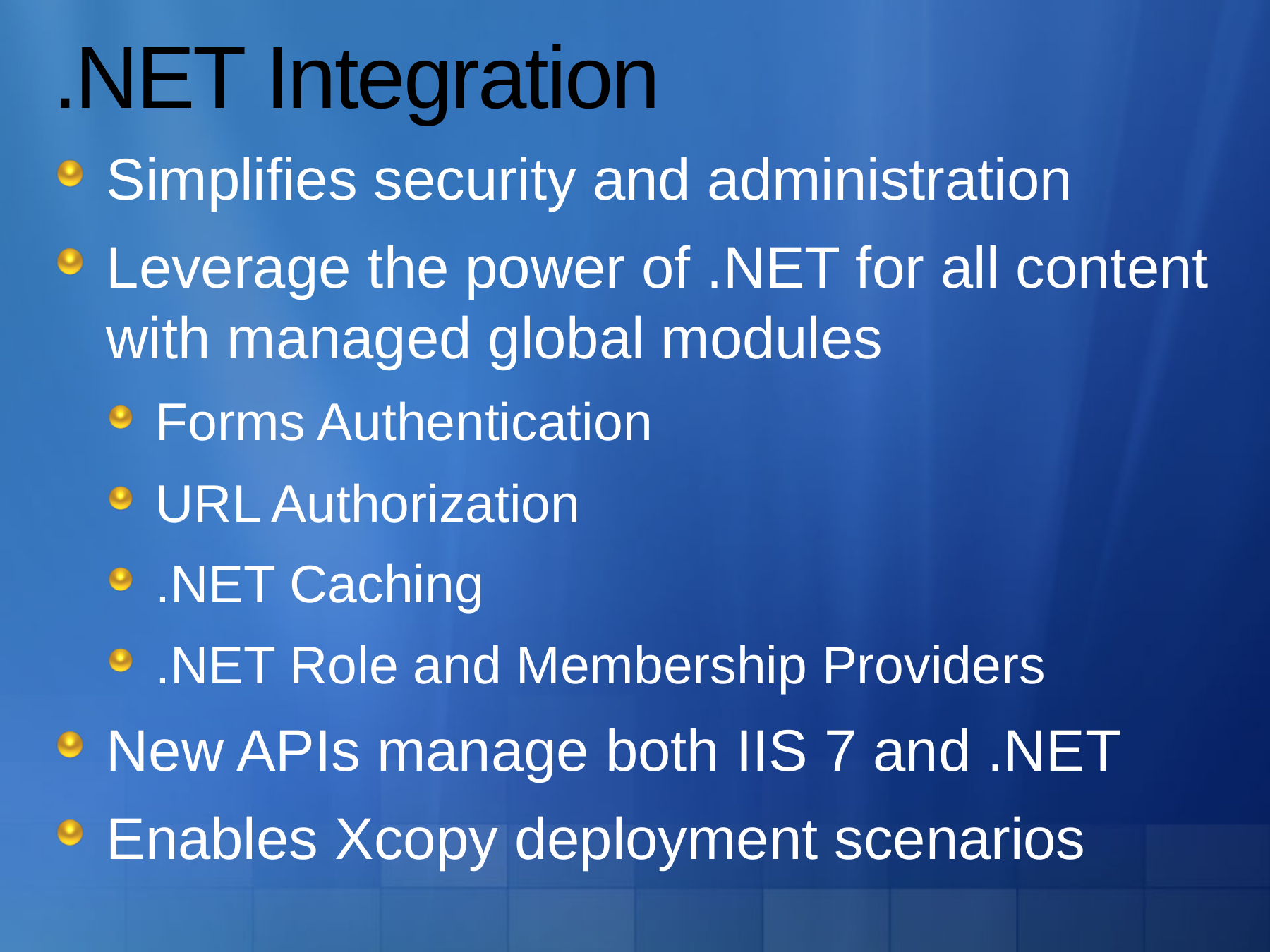

# .NET Integration
Simplifies security and administration
Leverage the power of .NET for all content with managed global modules
Forms Authentication
URL Authorization
.NET Caching
.NET Role and Membership Providers
New APIs manage both IIS 7 and .NET
Enables Xcopy deployment scenarios